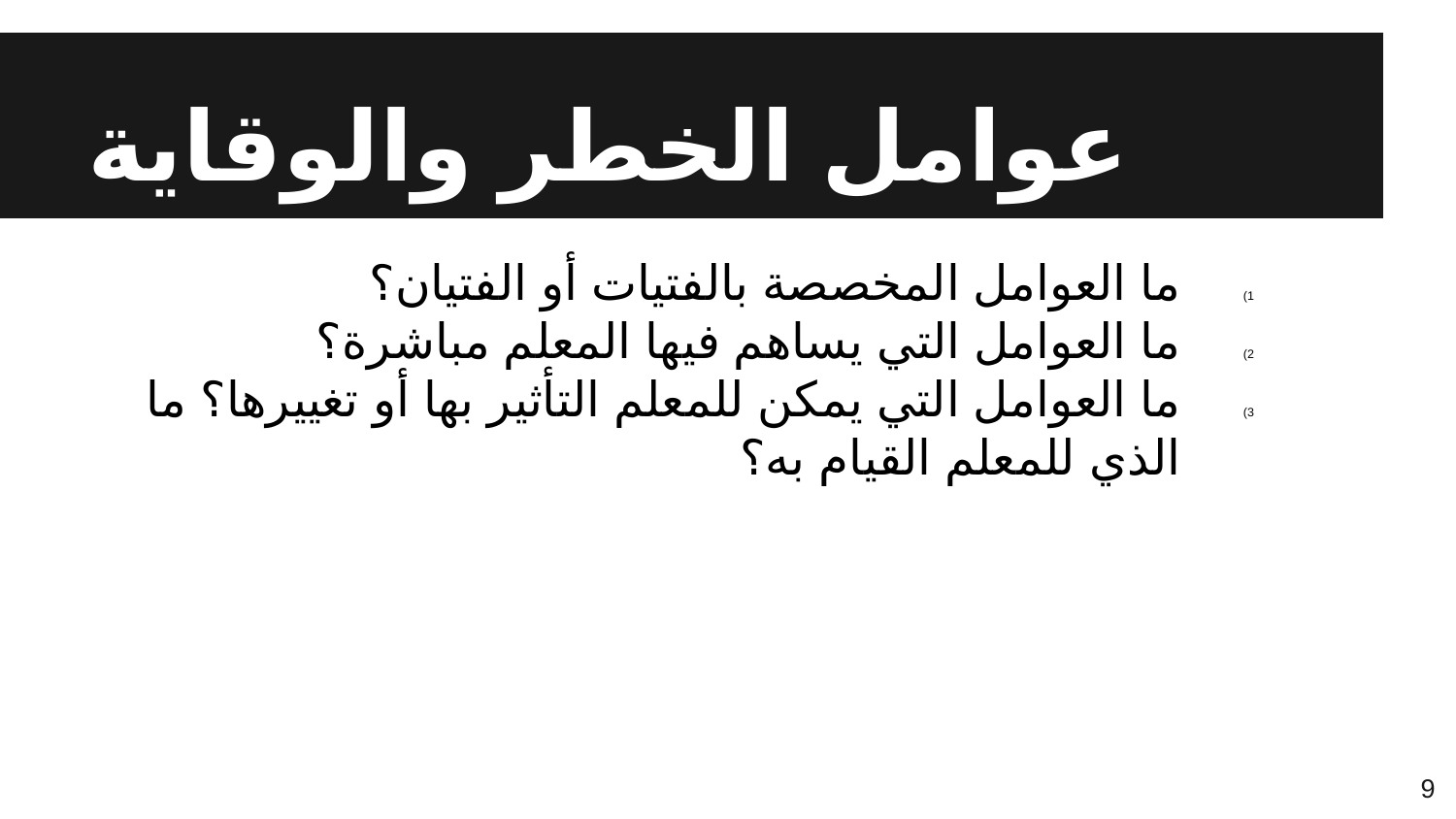

# عوامل الخطر والوقاية
ما العوامل المخصصة بالفتيات أو الفتيان؟
ما العوامل التي يساهم فيها المعلم مباشرة؟
ما العوامل التي يمكن للمعلم التأثير بها أو تغييرها؟ ما الذي للمعلم القيام به؟
9